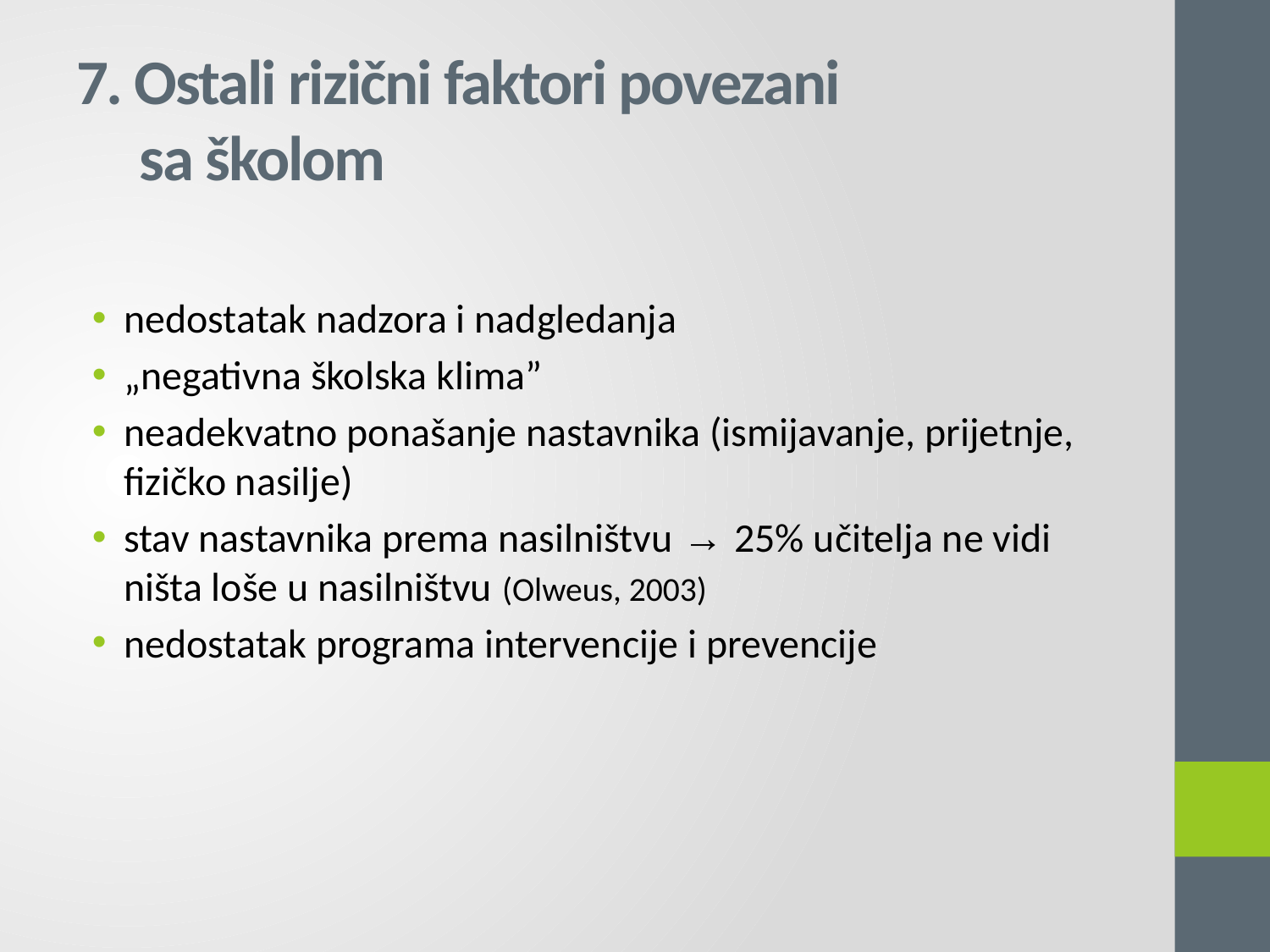

# 7. Ostali rizični faktori povezani sa školom
nedostatak nadzora i nadgledanja
„negativna školska klima”
neadekvatno ponašanje nastavnika (ismijavanje, prijetnje, fizičko nasilje)
stav nastavnika prema nasilništvu → 25% učitelja ne vidi ništa loše u nasilništvu (Olweus, 2003)
nedostatak programa intervencije i prevencije